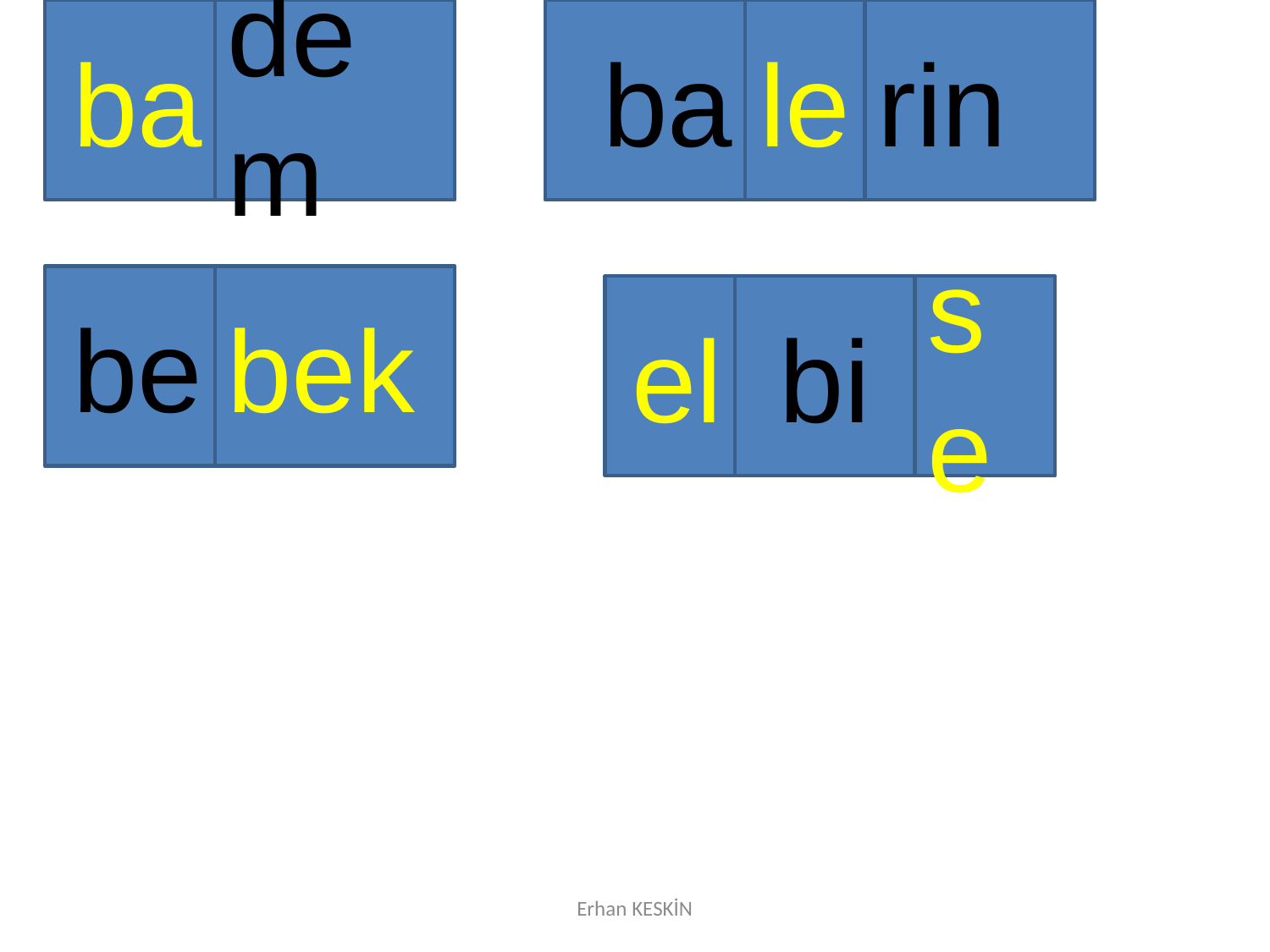

ba
dem
ba
le
rin
be
bek
el
bi
se
Erhan KESKİN